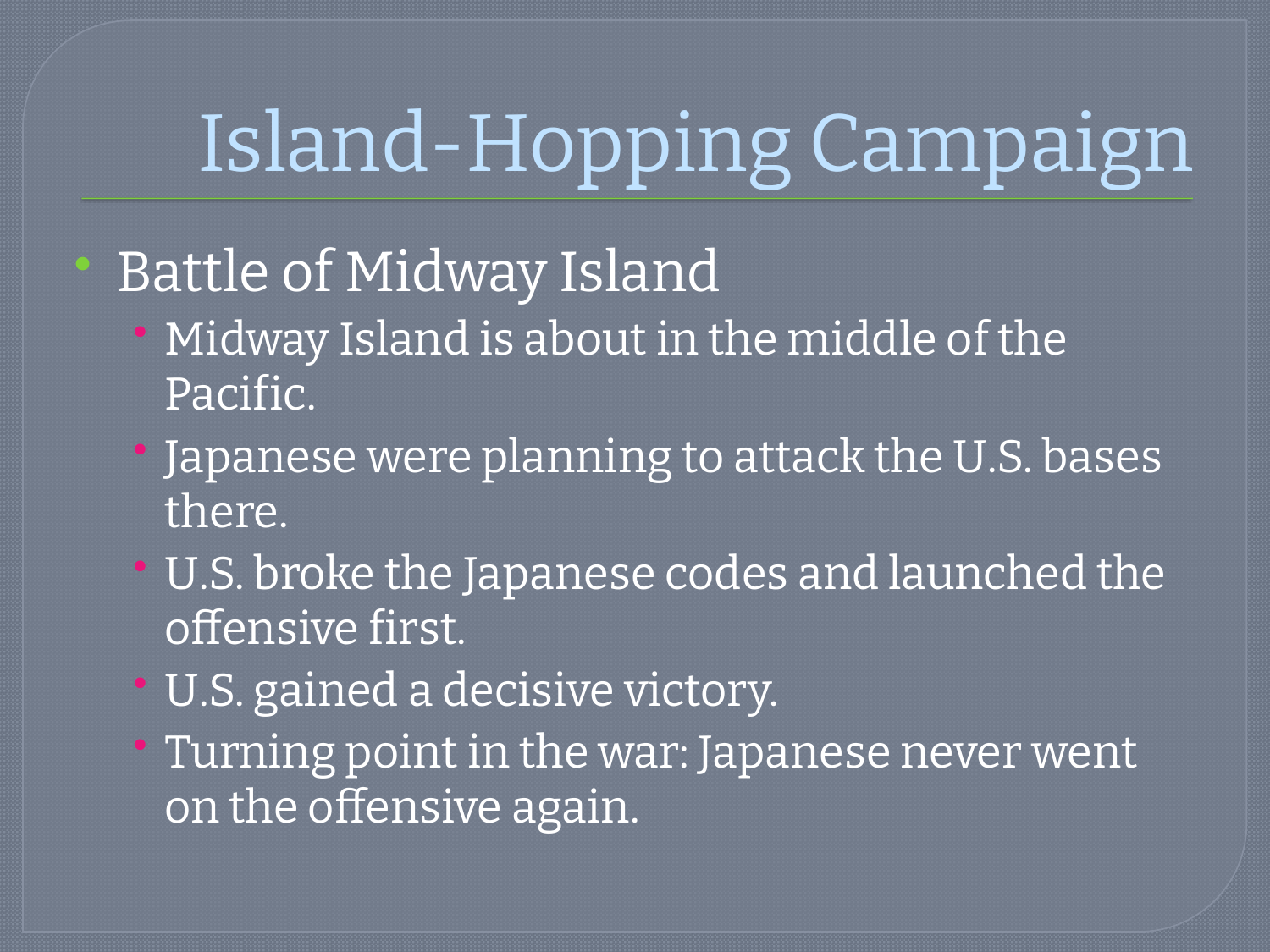

# Island-Hopping Campaign
Battle of Midway Island
Midway Island is about in the middle of the Pacific.
Japanese were planning to attack the U.S. bases there.
U.S. broke the Japanese codes and launched the offensive first.
U.S. gained a decisive victory.
Turning point in the war: Japanese never went on the offensive again.